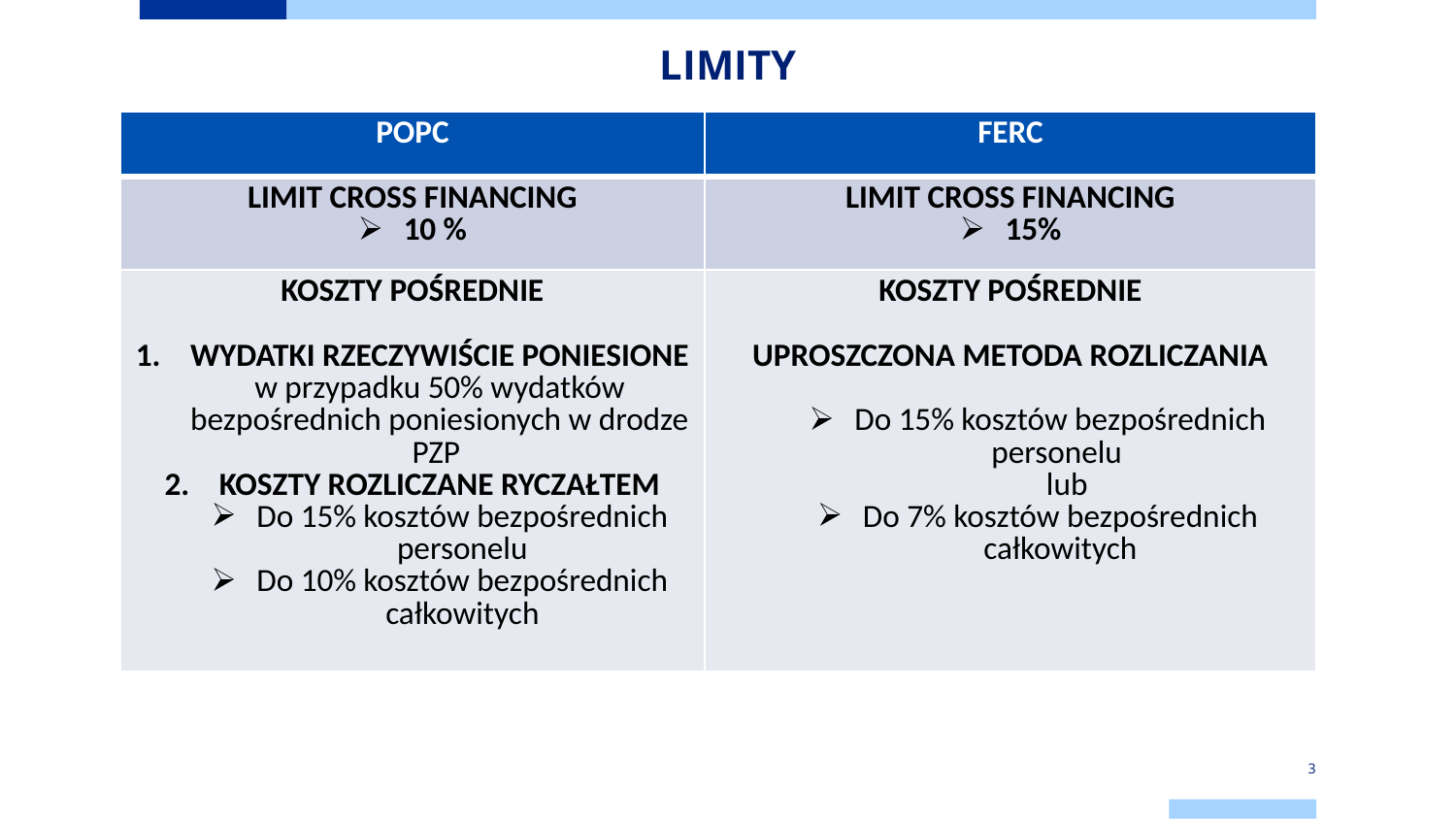

# LIMITY
| POPC | FERC |
| --- | --- |
| LIMIT CROSS FINANCING 10 % | LIMIT CROSS FINANCING 15% |
| KOSZTY POŚREDNIE WYDATKI RZECZYWIŚCIE PONIESIONE w przypadku 50% wydatków bezpośrednich poniesionych w drodze PZP KOSZTY ROZLICZANE RYCZAŁTEM Do 15% kosztów bezpośrednich personelu Do 10% kosztów bezpośrednich całkowitych | KOSZTY POŚREDNIE UPROSZCZONA METODA ROZLICZANIA Do 15% kosztów bezpośrednich personelu lub Do 7% kosztów bezpośrednich całkowitych |
3